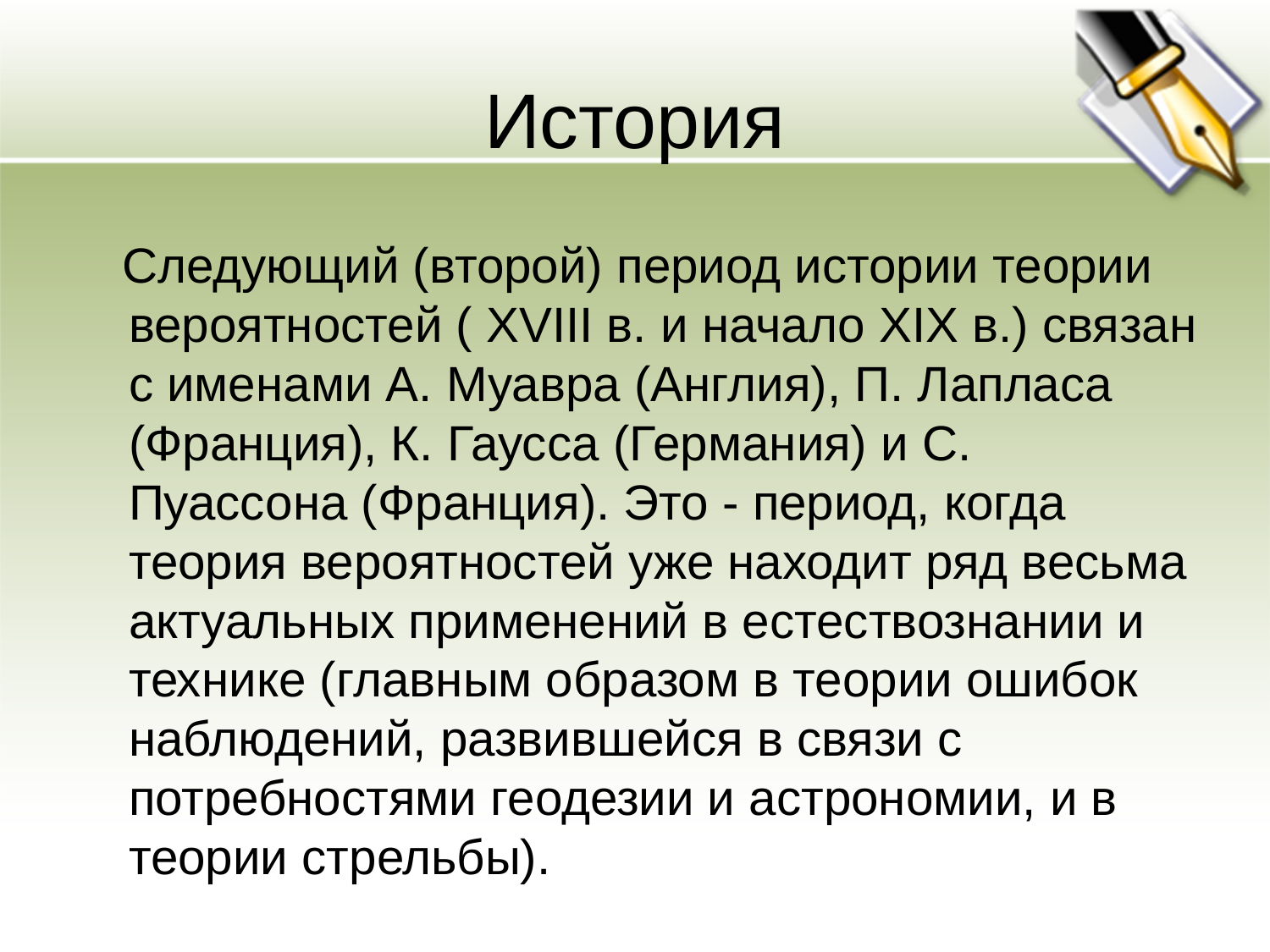

# История
   Следующий (второй) период истории теории вероятностей ( XVIII в. и начало ХIХ в.) связан с именами А. Муавра (Англия), П. Лапласа (Франция), К. Гаусса (Германия) и С. Пуассона (Франция). Это - период, когда теория вероятностей уже находит ряд весьма актуальных применений в естествознании и технике (главным образом в теории ошибок наблюдений, развившейся в связи с потребностями геодезии и астрономии, и в теории стрельбы).